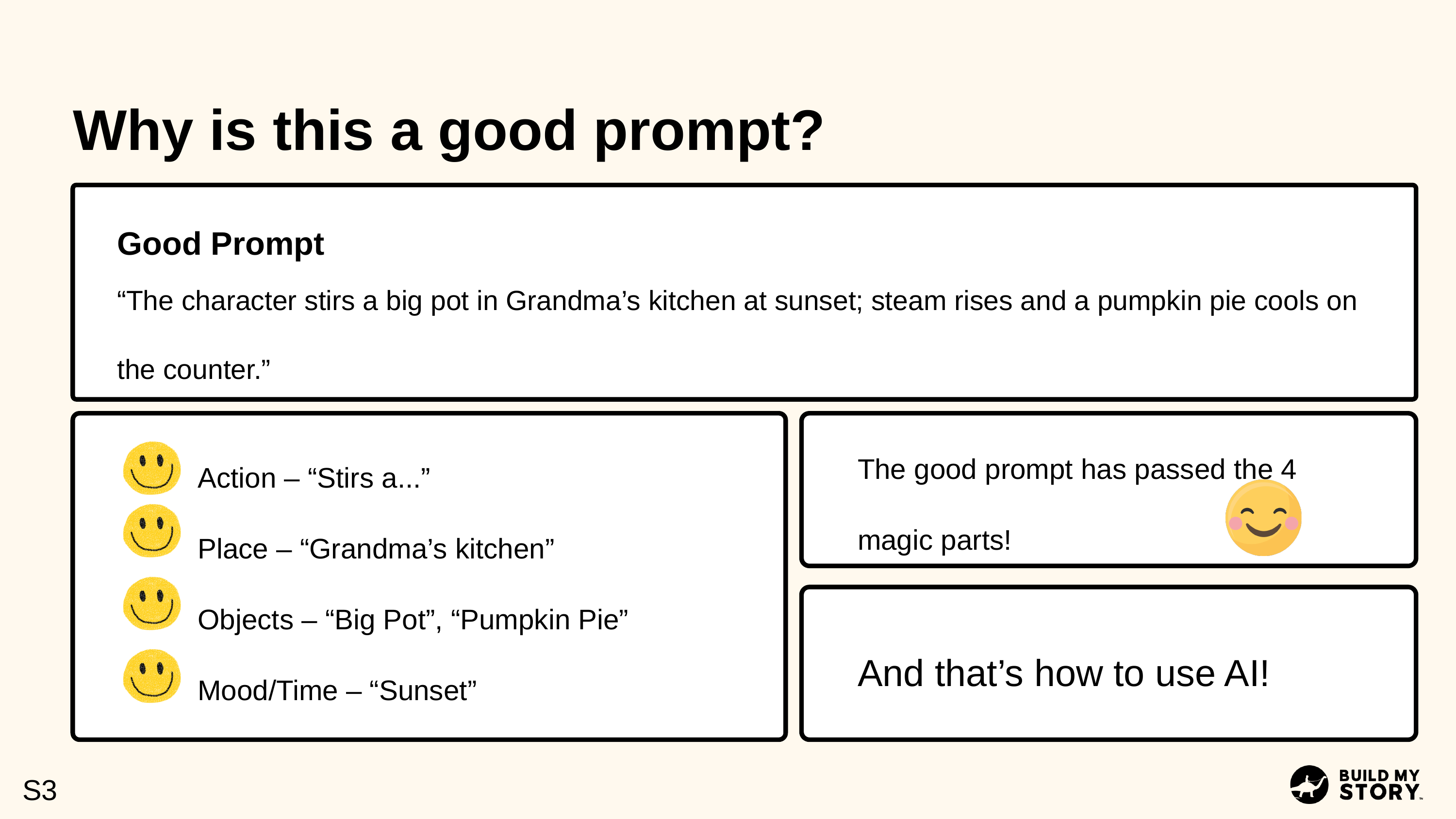

Why is this a good prompt?
Good Prompt

“The character stirs a big pot in Grandma’s kitchen at sunset; steam rises and a pumpkin pie cools on the counter.”

The good prompt has passed the 4 magic parts!
Action – “Stirs a...”
Place – “Grandma’s kitchen”
Objects – “Big Pot”, “Pumpkin Pie”
Mood/Time – “Sunset”

And that’s how to use AI!

S3